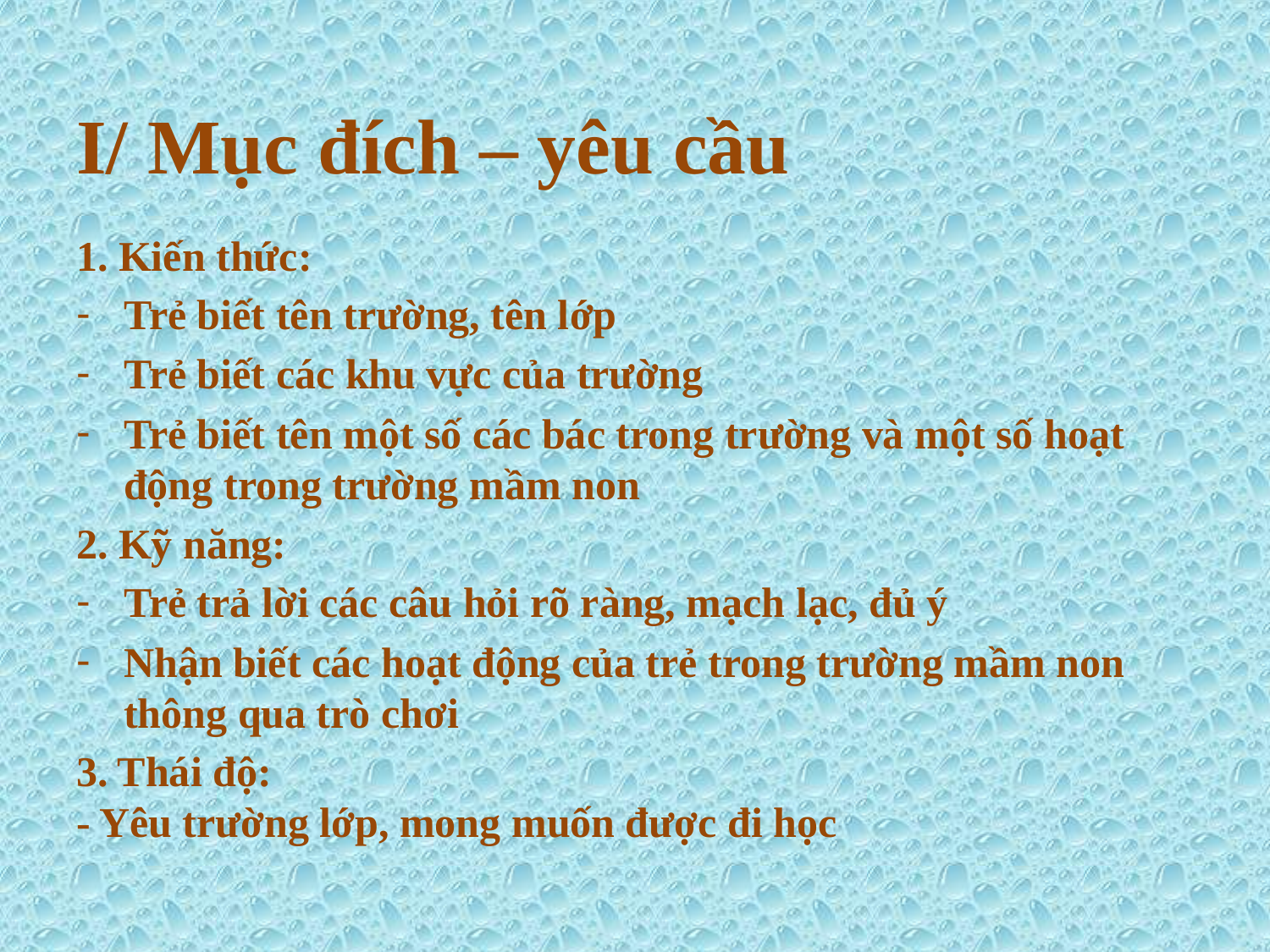

# I/ Mục đích – yêu cầu
1. Kiến thức:
Trẻ biết tên trường, tên lớp
Trẻ biết các khu vực của trường
Trẻ biết tên một số các bác trong trường và một số hoạt động trong trường mầm non
2. Kỹ năng:
Trẻ trả lời các câu hỏi rõ ràng, mạch lạc, đủ ý
Nhận biết các hoạt động của trẻ trong trường mầm non thông qua trò chơi
3. Thái độ:
- Yêu trường lớp, mong muốn được đi học